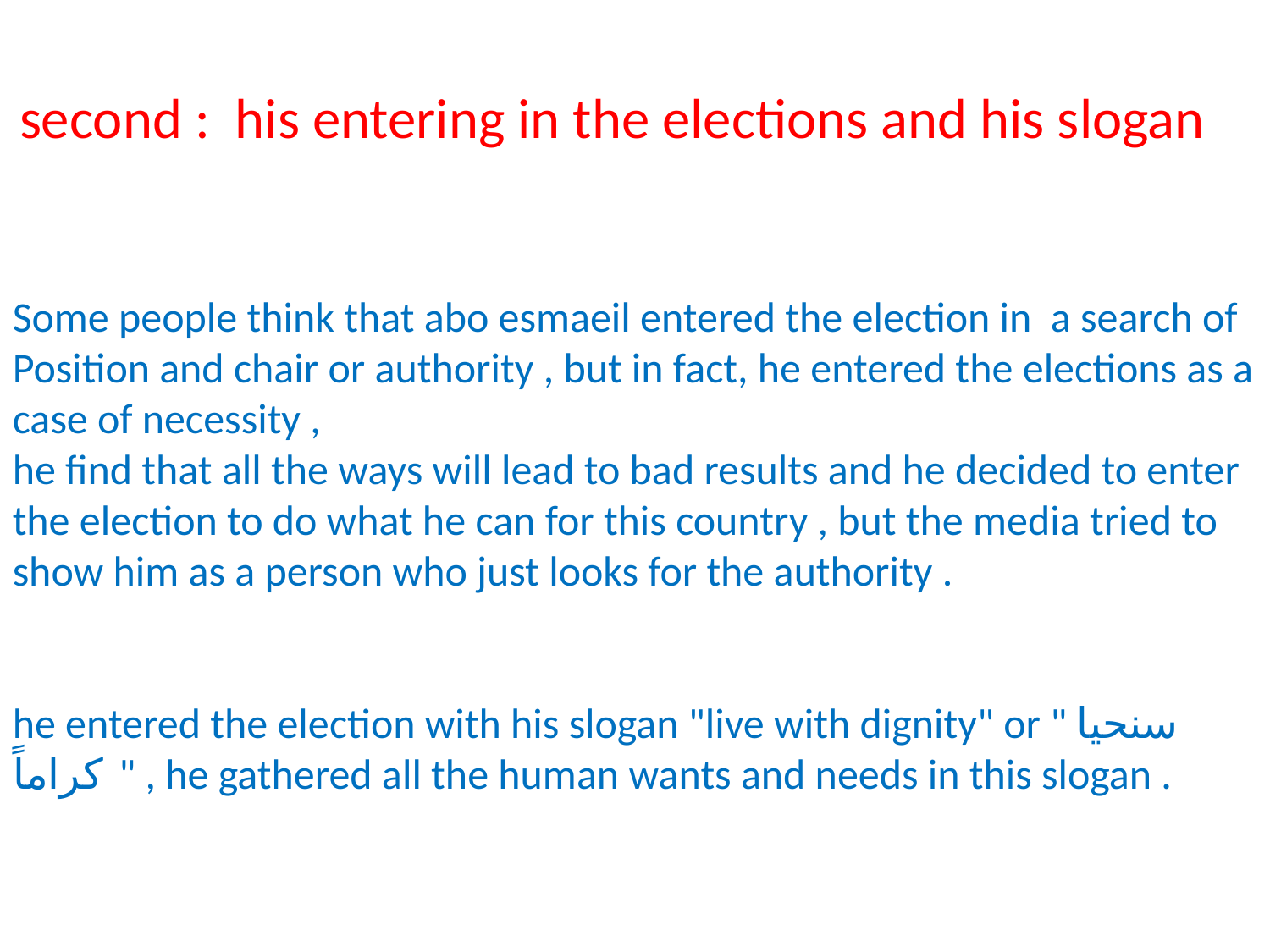

second :  his entering in the elections and his slogan

Some people think that abo esmaeil entered the election in  a search of Position and chair or authority , but in fact, he entered the elections as a case of necessity ,
he find that all the ways will lead to bad results and he decided to enter the election to do what he can for this country , but the media tried to show him as a person who just looks for the authority .
he entered the election with his slogan "live with dignity" or " سنحيا كراماً " , he gathered all the human wants and needs in this slogan .